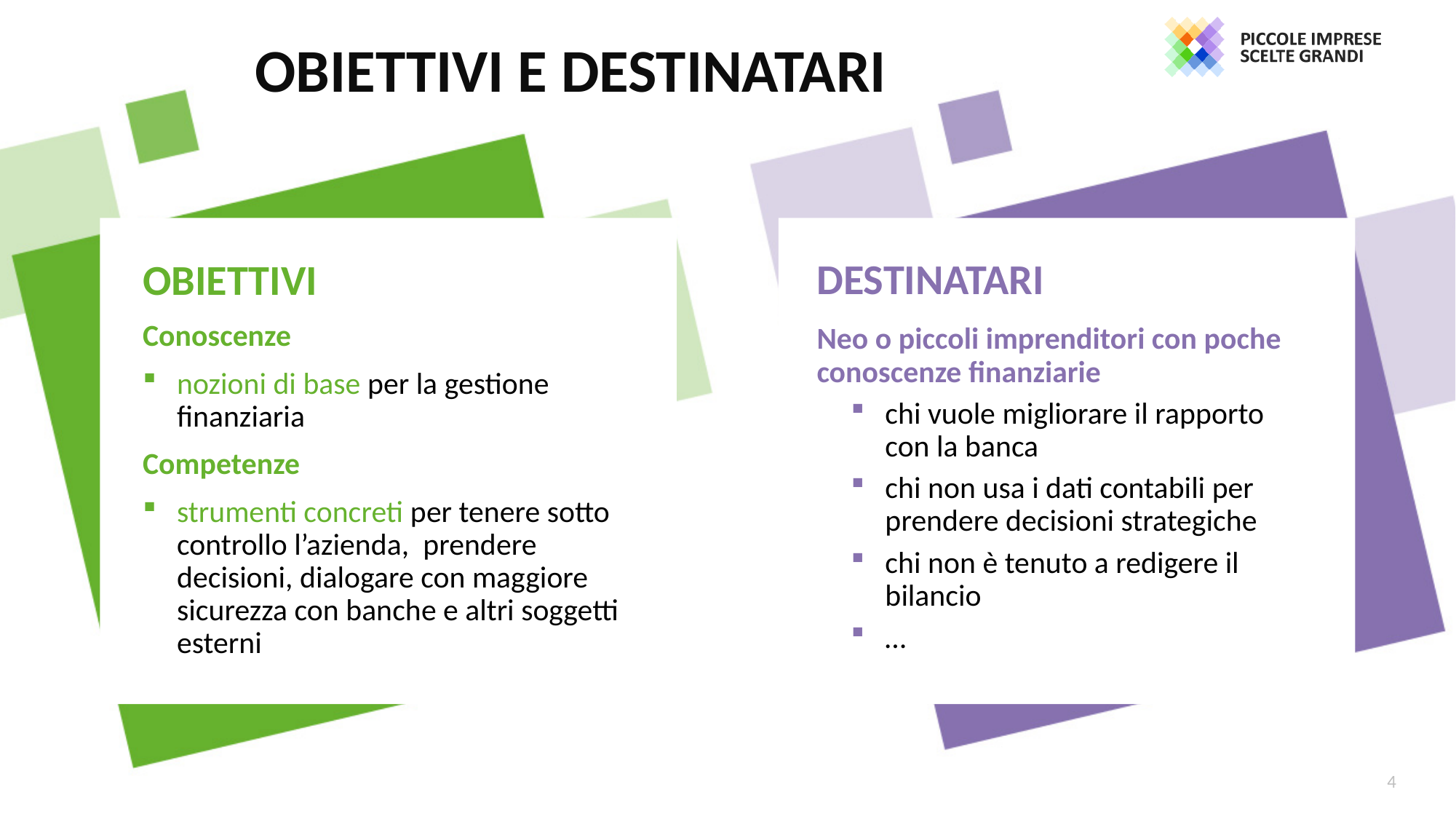

OBIETTIVI E DESTINATARI
DESTINATARI
OBIETTIVI
Conoscenze
nozioni di base per la gestione finanziaria
Competenze
strumenti concreti per tenere sotto controllo l’azienda,  prendere decisioni, dialogare con maggiore sicurezza con banche e altri soggetti esterni

Neo o piccoli imprenditori con poche conoscenze finanziarie
chi vuole migliorare il rapporto con la banca
chi non usa i dati contabili per prendere decisioni strategiche
chi non è tenuto a redigere il bilancio
…

4